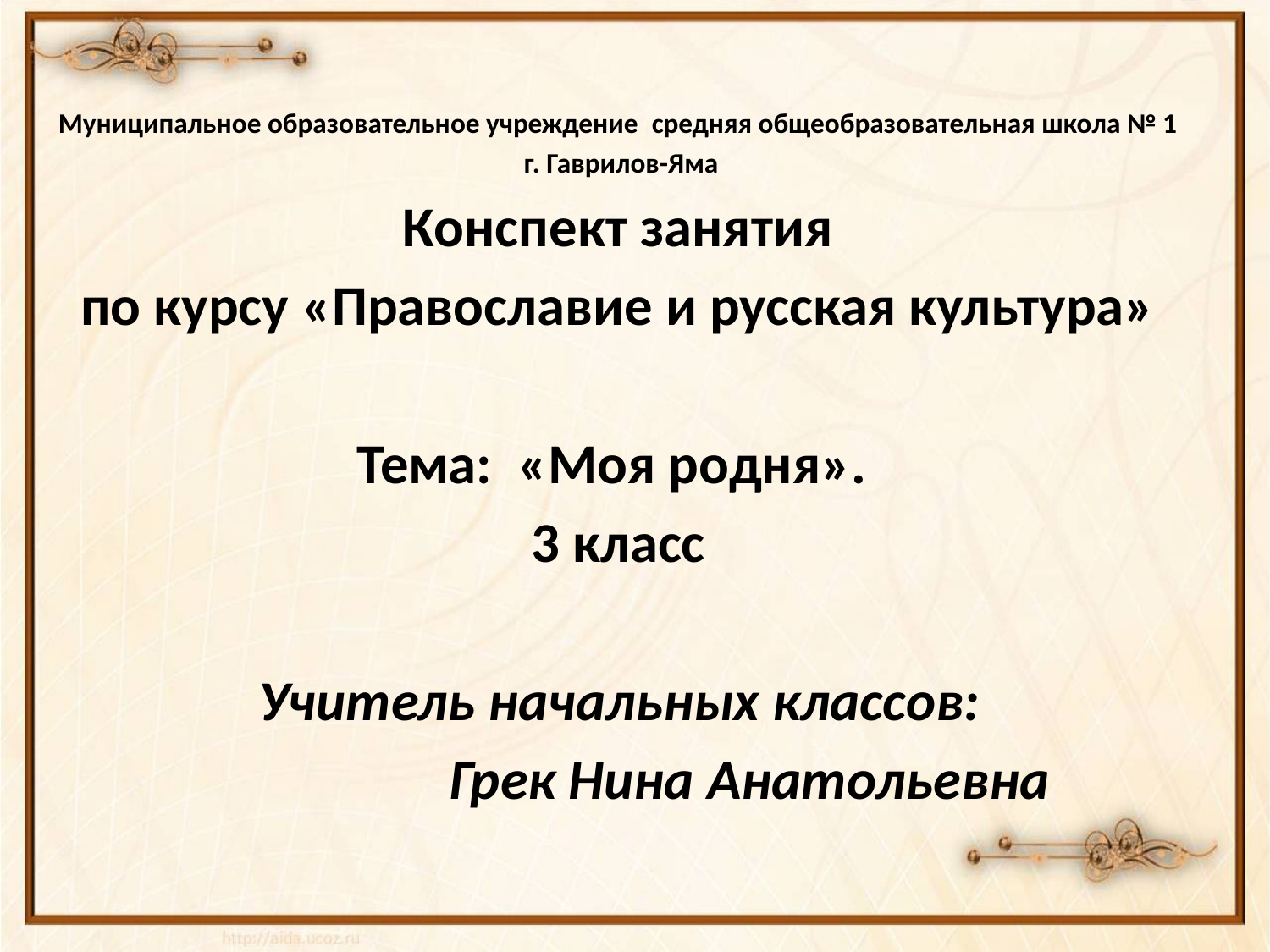

Муниципальное образовательное учреждение  средняя общеобразовательная школа № 1
 г. Гаврилов-Яма
Конспект занятия
по курсу «Православие и русская культура»

Тема:  «Моя родня».
3 класс

                 Учитель начальных классов:
                                Грек Нина Анатольевна